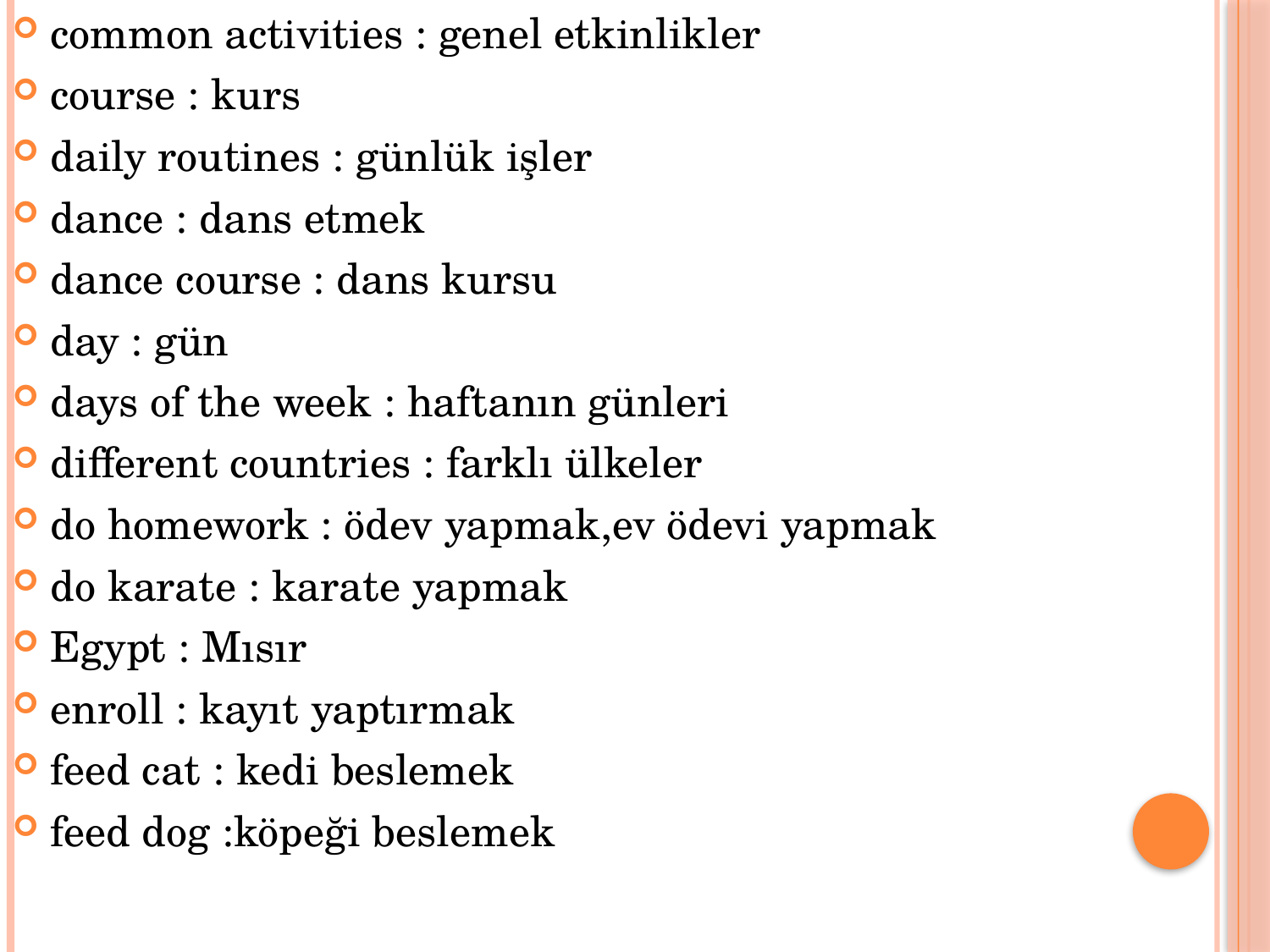

common activities : genel etkinlikler
course : kurs
daily routines : günlük işler
dance : dans etmek
dance course : dans kursu
day : gün
days of the week : haftanın günleri
different countries : farklı ülkeler
do homework : ödev yapmak,ev ödevi yapmak
do karate : karate yapmak
Egypt : Mısır
enroll : kayıt yaptırmak
feed cat : kedi beslemek
feed dog :köpeği beslemek